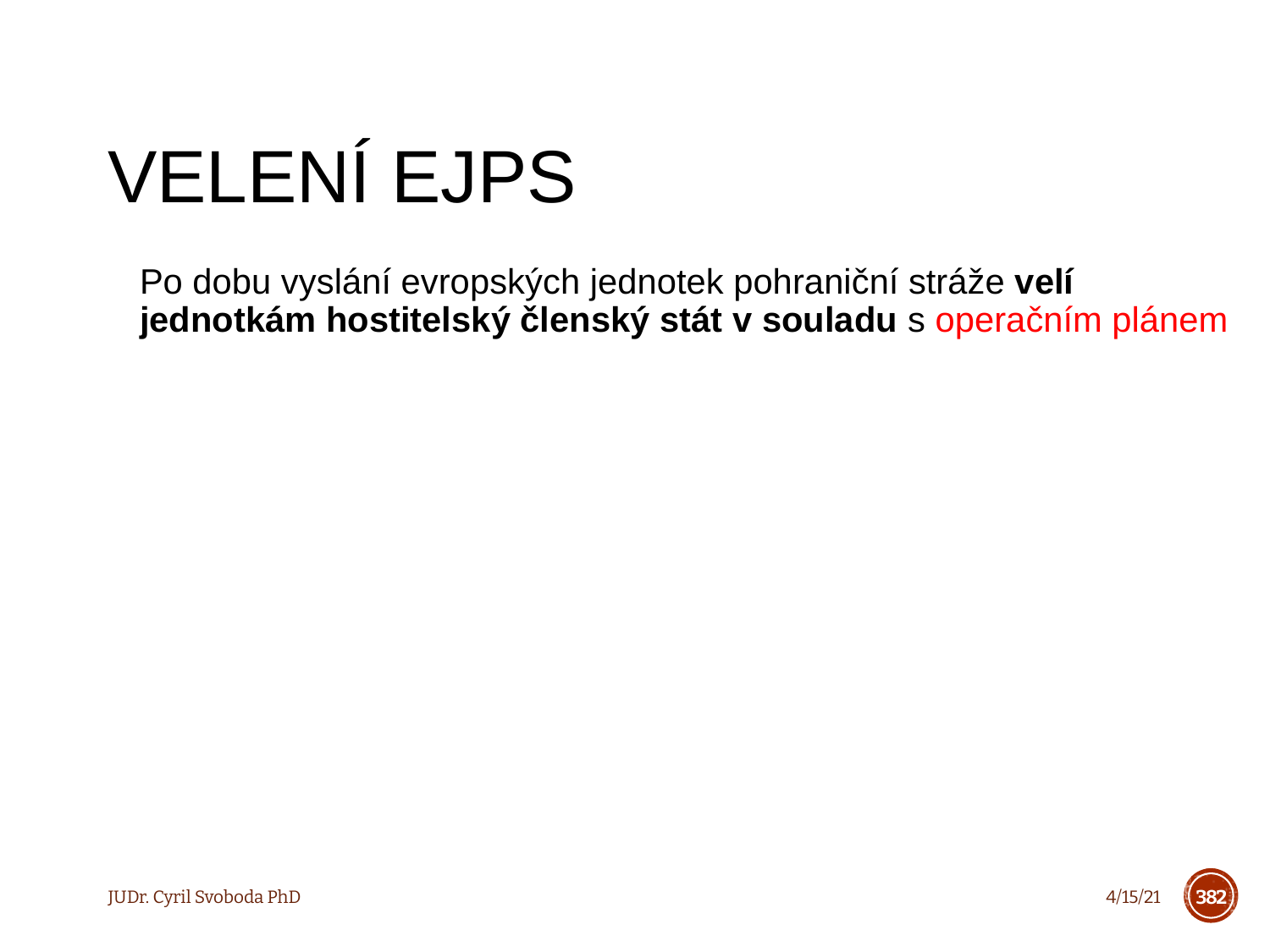

# Velení EJPS
Po dobu vyslání evropských jednotek pohraniční stráže velí jednotkám hostitelský členský stát v souladu s operačním plánem

JUDr. Cyril Svoboda PhD
4/15/21
382